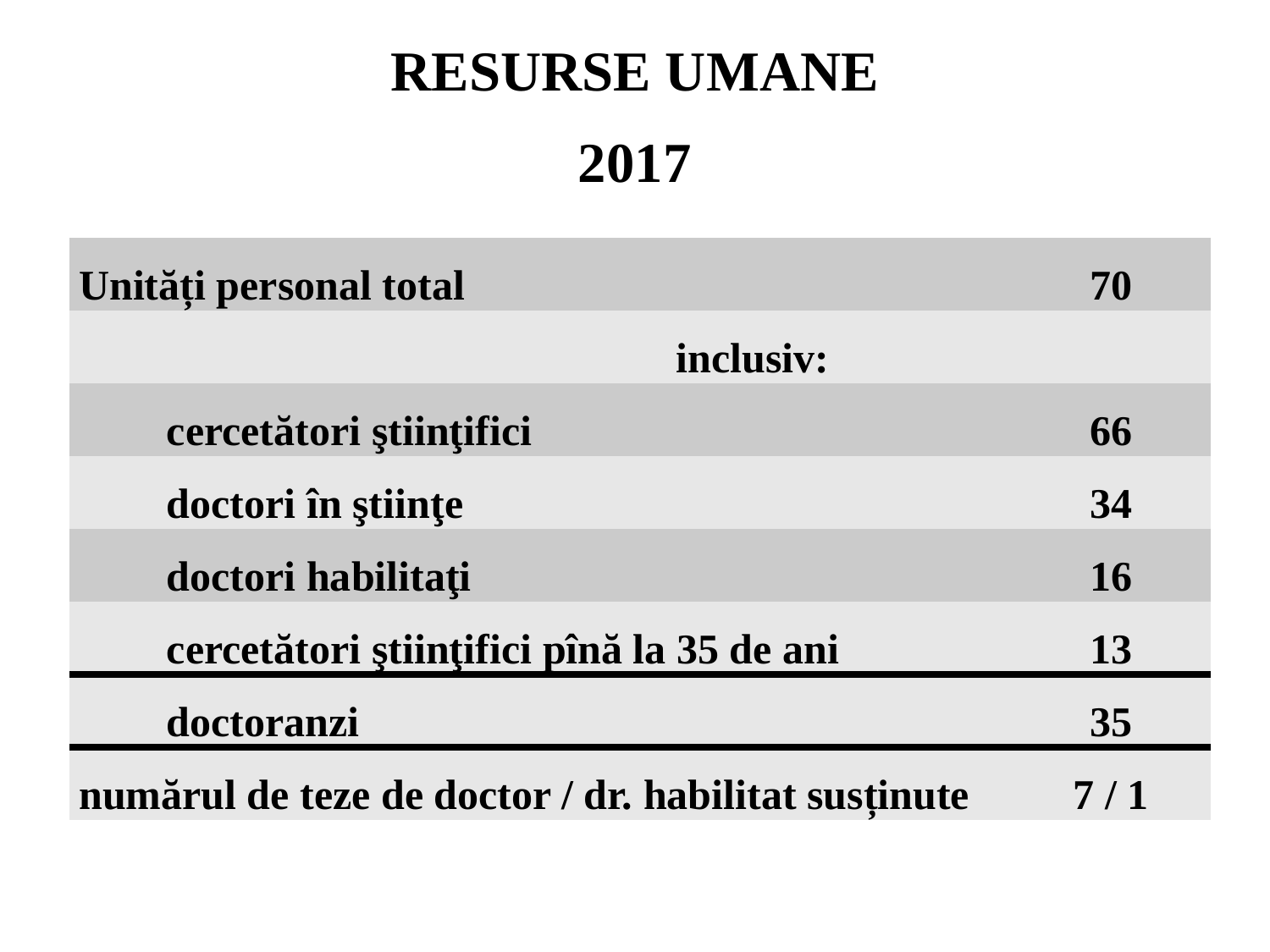

# RESURSE UMANE 2017

| Unități personal total | 70 |
| --- | --- |
| inclusiv: |  |
| cercetători ştiinţifici | 66 |
| doctori în ştiinţe | 34 |
| doctori habilitaţi | 16 |
| cercetători ştiinţifici pînă la 35 de ani | 13 |
| doctoranzi | 35 |
| numărul de teze de doctor / dr. habilitat susținute | 7 / 1 |